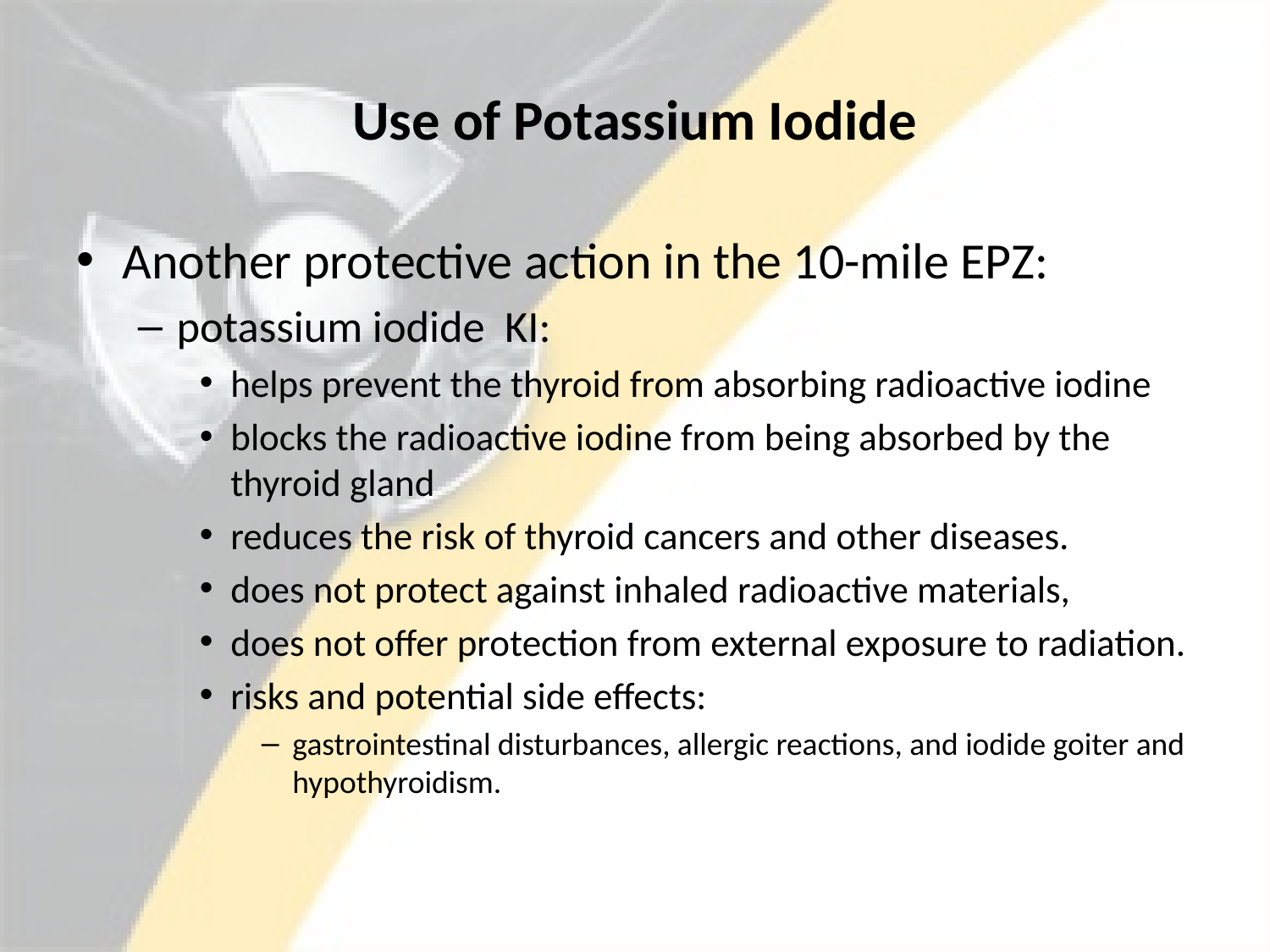

# Use of Potassium Iodide
Another protective action in the 10-mile EPZ:
potassium iodide  KI:
helps prevent the thyroid from absorbing radioactive iodine
blocks the radioactive iodine from being absorbed by the thyroid gland
reduces the risk of thyroid cancers and other diseases.
does not protect against inhaled radioactive materials,
does not offer protection from external exposure to radiation.
risks and potential side effects:
gastrointestinal disturbances, allergic reactions, and iodide goiter and hypothyroidism.